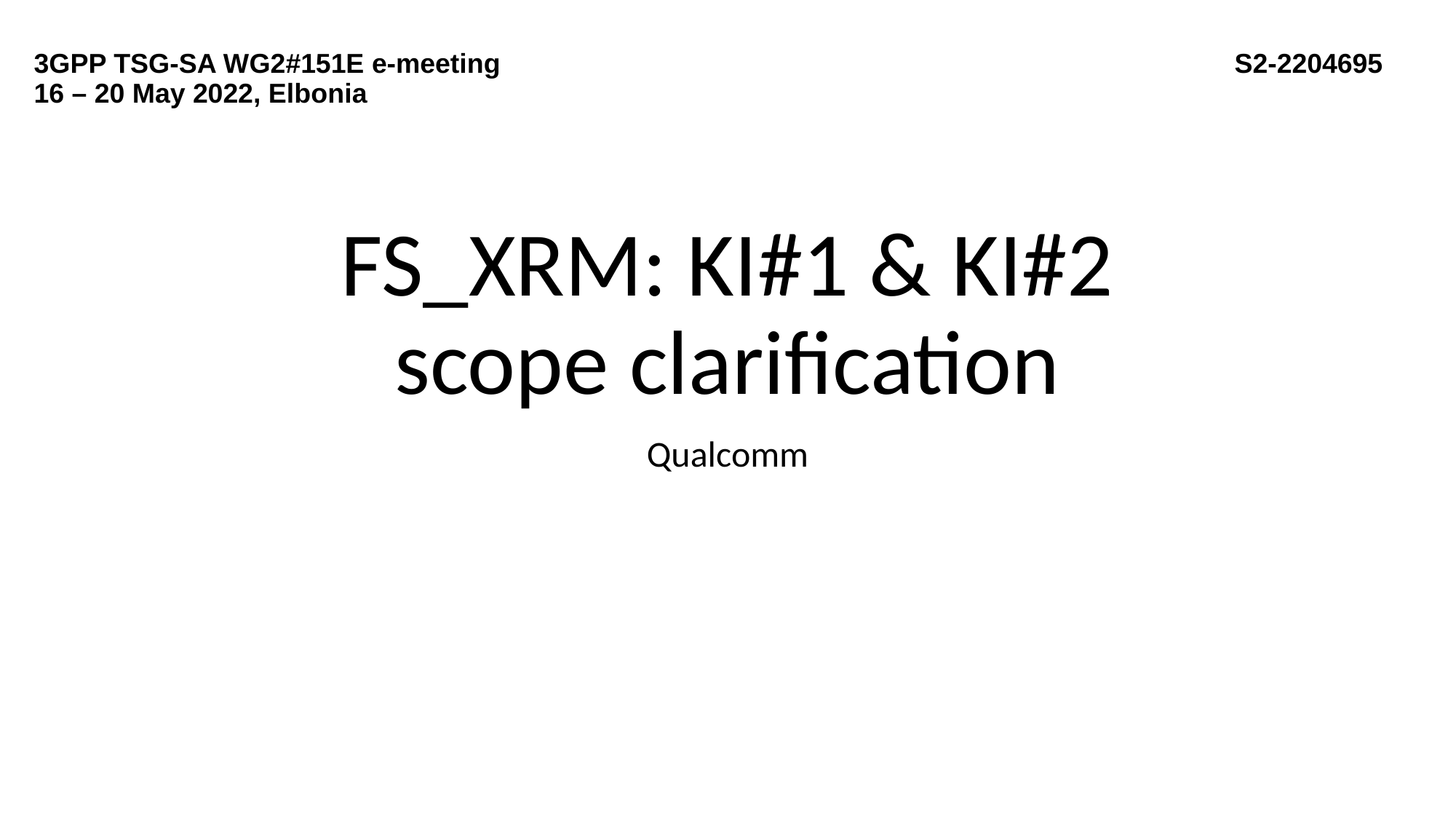

3GPP TSG-SA WG2#151E e-meeting							S2-2204695
16 – 20 May 2022, Elbonia
# FS_XRM: KI#1 & KI#2 scope clarification
Qualcomm